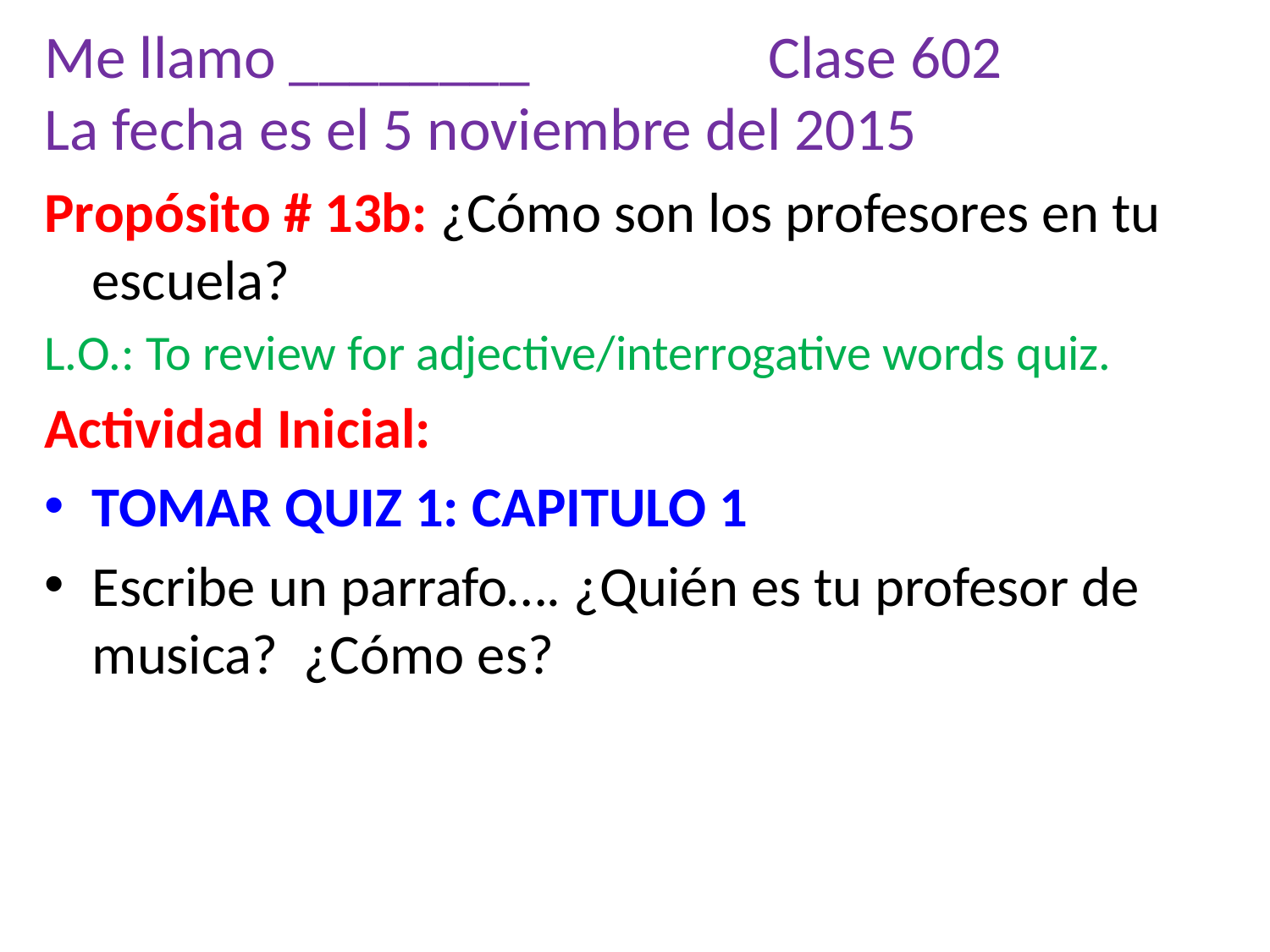

# Me llamo ________ 		Clase 602 La fecha es el 5 noviembre del 2015
Propósito # 13b: ¿Cómo son los profesores en tu escuela?
L.O.: To review for adjective/interrogative words quiz.
Actividad Inicial:
TOMAR QUIZ 1: CAPITULO 1
Escribe un parrafo…. ¿Quién es tu profesor de musica?  ¿Cómo es?